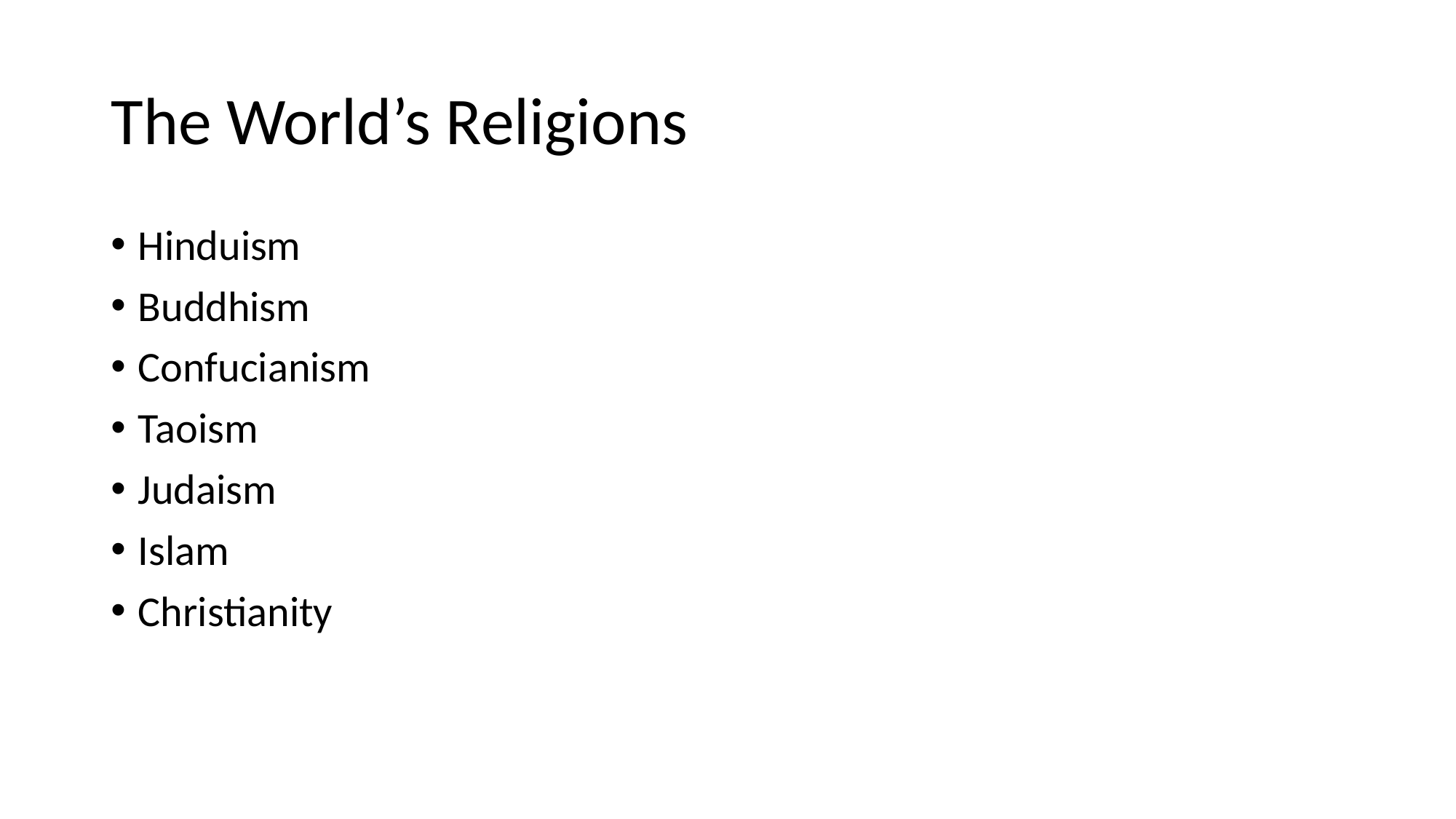

# The World’s Religions
Hinduism
Buddhism
Confucianism
Taoism
Judaism
Islam
Christianity